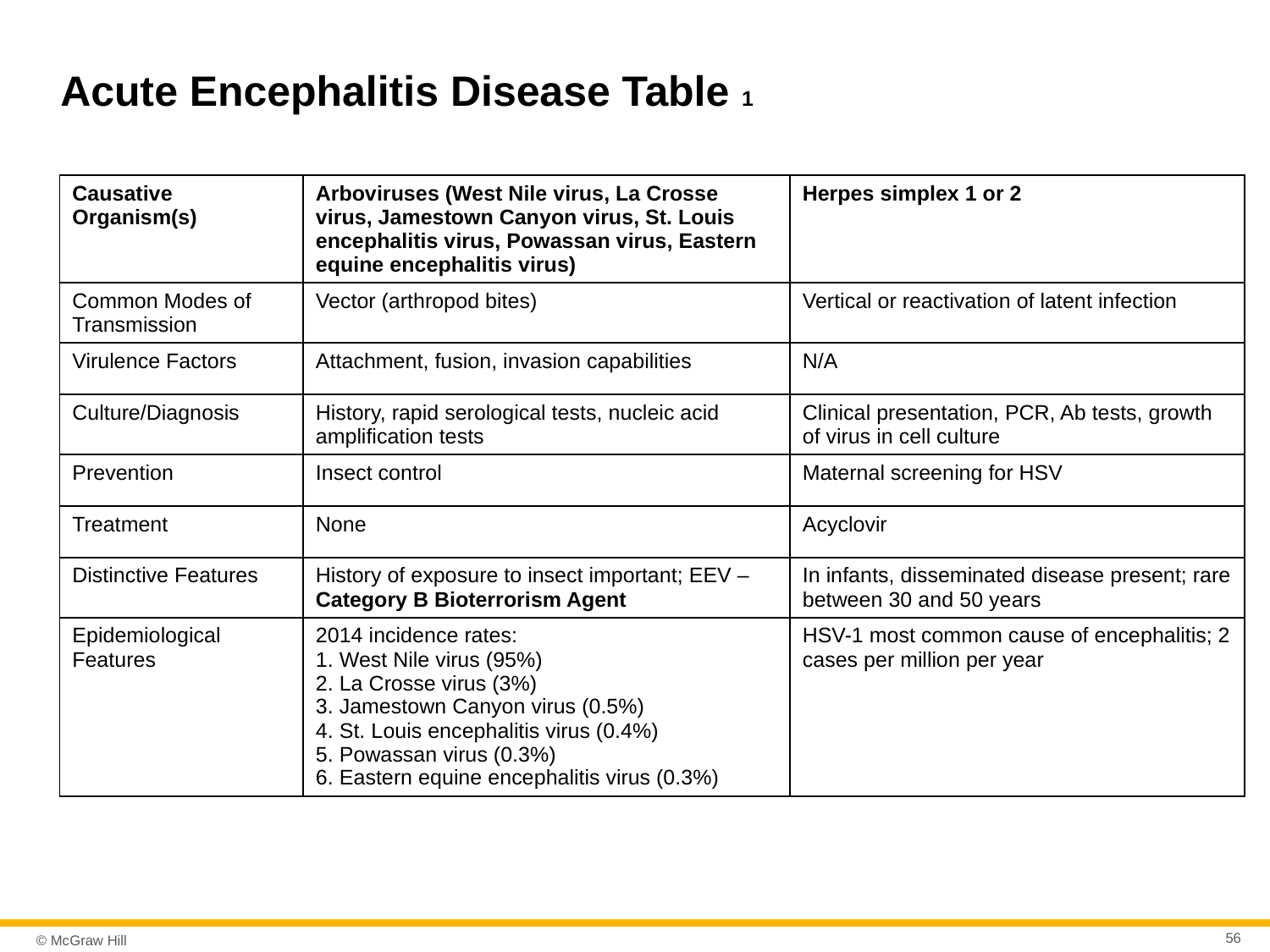

# Acute Encephalitis Disease Table 1
| Causative Organism(s) | Arboviruses (West Nile virus, La Crosse virus, Jamestown Canyon virus, St. Louis encephalitis virus, Powassan virus, Eastern equine encephalitis virus) | Herpes simplex 1 or 2 |
| --- | --- | --- |
| Common Modes of Transmission | Vector (arthropod bites) | Vertical or reactivation of latent infection |
| Virulence Factors | Attachment, fusion, invasion capabilities | N/A |
| Culture/Diagnosis | History, rapid serological tests, nucleic acid amplification tests | Clinical presentation, PCR, Ab tests, growth of virus in cell culture |
| Prevention | Insect control | Maternal screening for HSV |
| Treatment | None | Acyclovir |
| Distinctive Features | History of exposure to insect important; EEV – Category B Bioterrorism Agent | In infants, disseminated disease present; rare between 30 and 50 years |
| Epidemiological Features | 2014 incidence rates: 1. West Nile virus (95%) 2. La Crosse virus (3%) 3. Jamestown Canyon virus (0.5%) 4. St. Louis encephalitis virus (0.4%) 5. Powassan virus (0.3%) 6. Eastern equine encephalitis virus (0.3%) | HSV-1 most common cause of encephalitis; 2 cases per million per year |